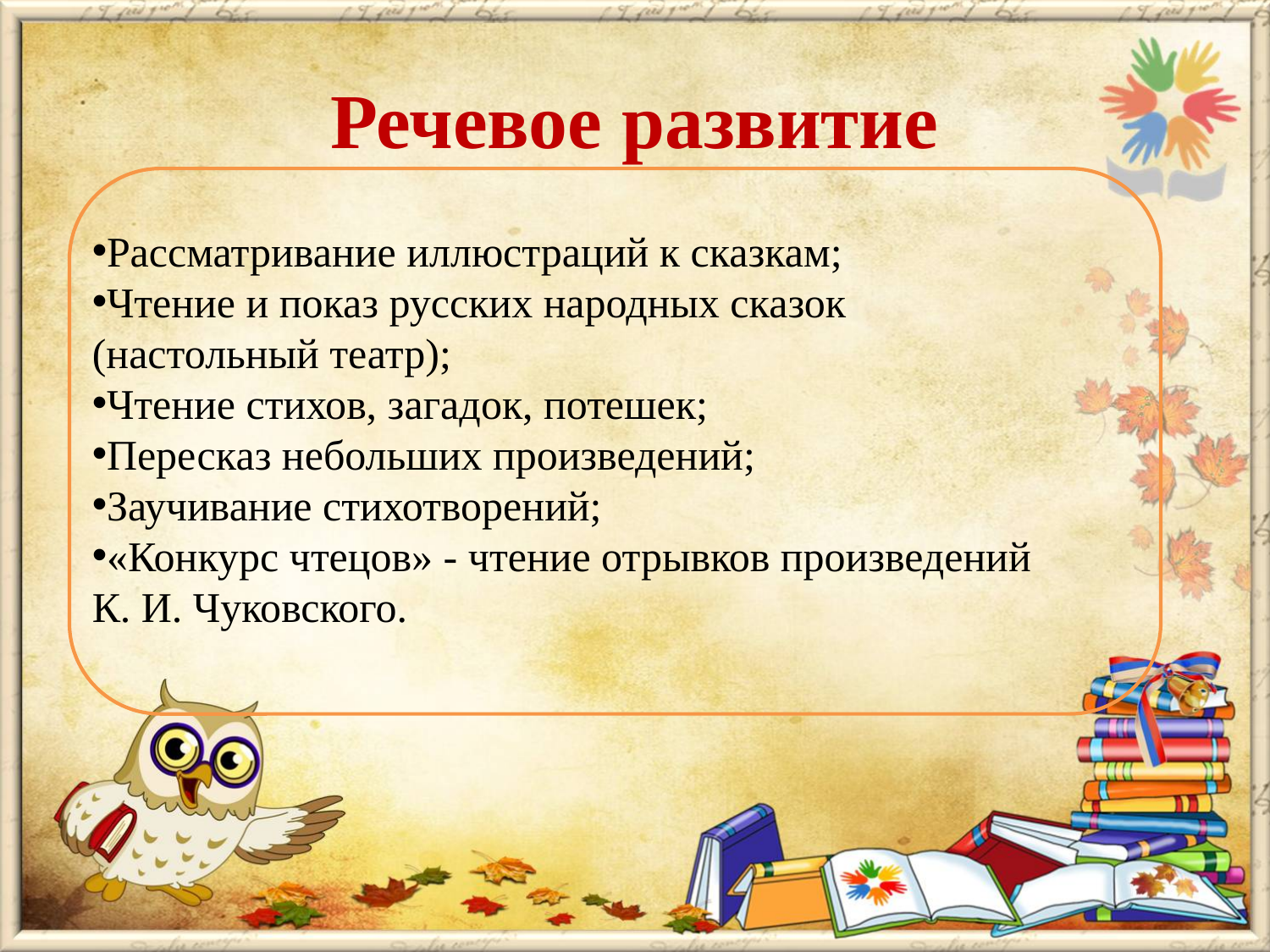

# Речевое развитие

Рассматривание иллюстраций к сказкам;
Чтение и показ русских народных сказок
(настольный театр);
Чтение стихов, загадок, потешек;
Пересказ небольших произведений;
Заучивание стихотворений;
«Конкурс чтецов» - чтение отрывков произведений
К. И. Чуковского.